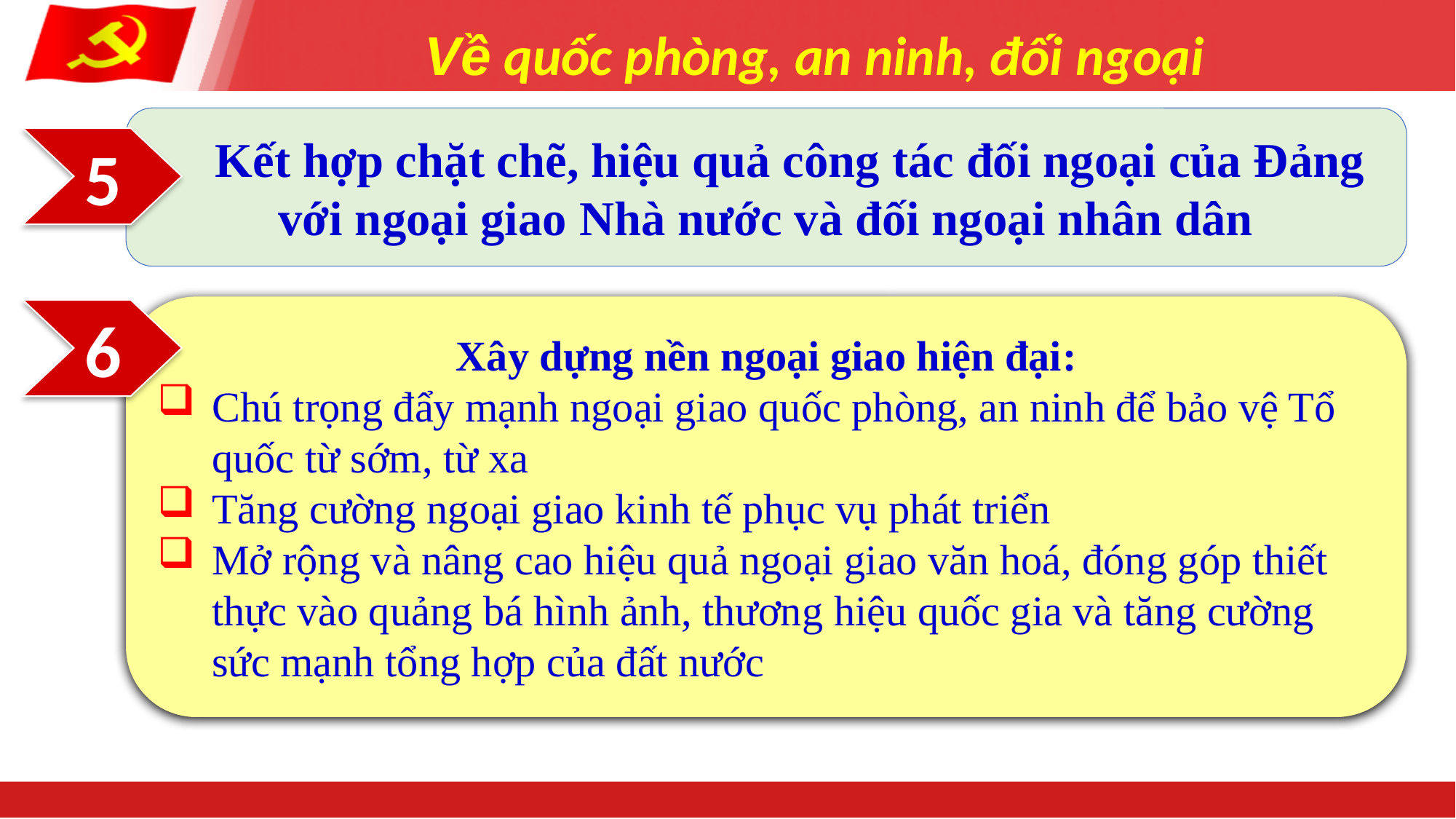

Về quốc phòng, an ninh, đối ngoại
    Kết hợp chặt chẽ, hiệu quả công tác đối ngoại của Đảng với ngoại giao Nhà nước và đối ngoại nhân dân
5

Xây dựng nền ngoại giao hiện đại:
Chú trọng đẩy mạnh ngoại giao quốc phòng, an ninh để bảo vệ Tổ quốc từ sớm, từ xa
Tăng cường ngoại giao kinh tế phục vụ phát triển
Mở rộng và nâng cao hiệu quả ngoại giao văn hoá, đóng góp thiết thực vào quảng bá hình ảnh, thương hiệu quốc gia và tăng cường sức mạnh tổng hợp của đất nước

6